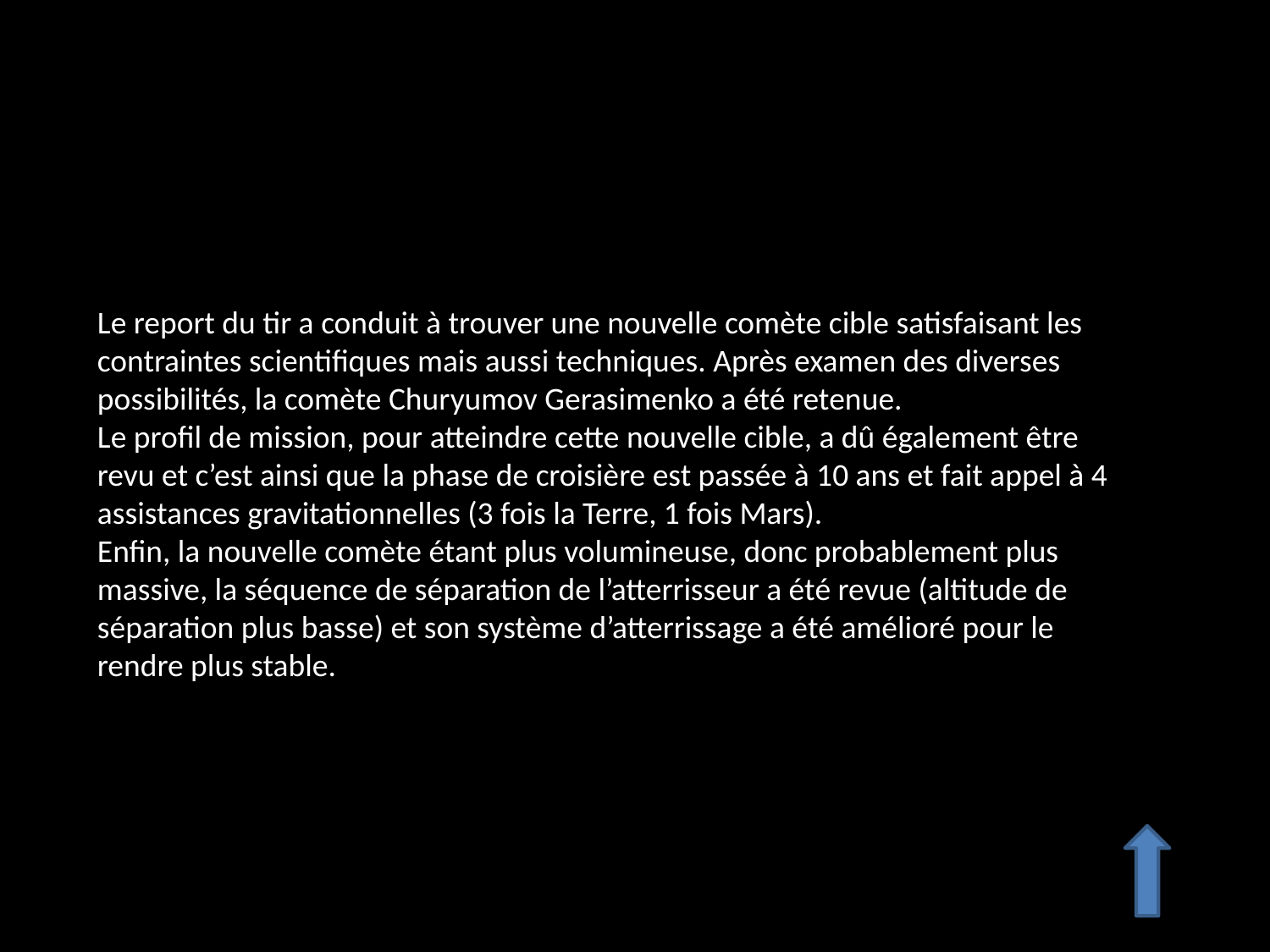

Le report du tir a conduit à trouver une nouvelle comète cible satisfaisant les contraintes scientifiques mais aussi techniques. Après examen des diverses possibilités, la comète Churyumov Gerasimenko a été retenue.
Le profil de mission, pour atteindre cette nouvelle cible, a dû également être revu et c’est ainsi que la phase de croisière est passée à 10 ans et fait appel à 4 assistances gravitationnelles (3 fois la Terre, 1 fois Mars).
Enfin, la nouvelle comète étant plus volumineuse, donc probablement plus massive, la séquence de séparation de l’atterrisseur a été revue (altitude de séparation plus basse) et son système d’atterrissage a été amélioré pour le rendre plus stable.